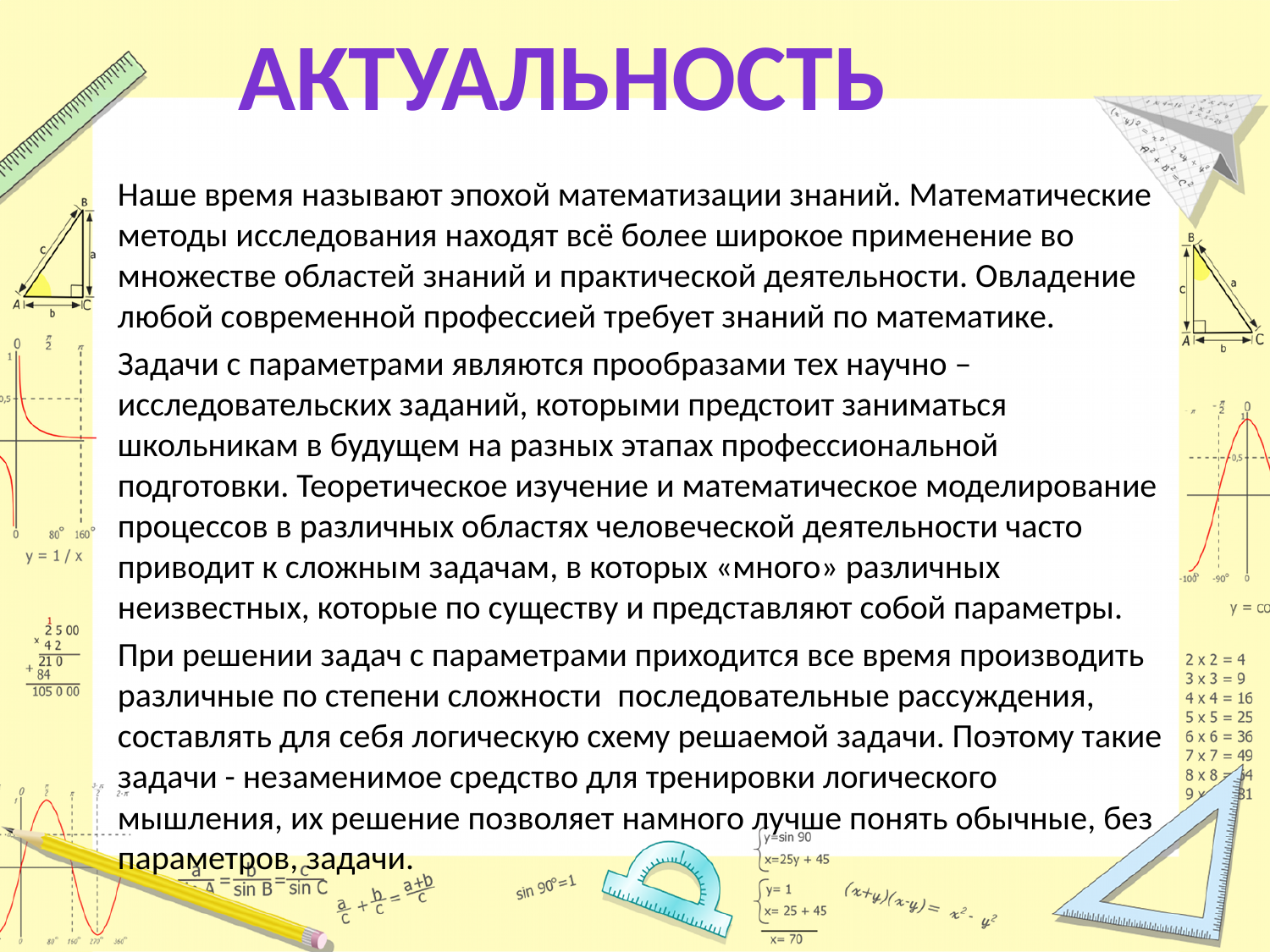

актуальность
Наше время называют эпохой математизации знаний. Математические методы исследования находят всё более широкое применение во множестве областей знаний и практической деятельности. Овладение любой современной профессией требует знаний по математике.
Задачи с параметрами являются прообразами тех научно – исследовательских заданий, которыми предстоит заниматься школьникам в будущем на разных этапах профессиональной подготовки. Теоретическое изучение и математическое моделирование процессов в различных областях человеческой деятельности часто приводит к сложным задачам, в которых «много» различных неизвестных, которые по существу и представляют собой параметры.
При решении задач с параметрами приходится все время производить различные по степени сложности  последовательные рассуждения, составлять для себя логическую схему решаемой задачи. Поэтому такие задачи - незаменимое средство для тренировки логического мышления, их решение позволяет намного лучше понять обычные, без параметров, задачи.